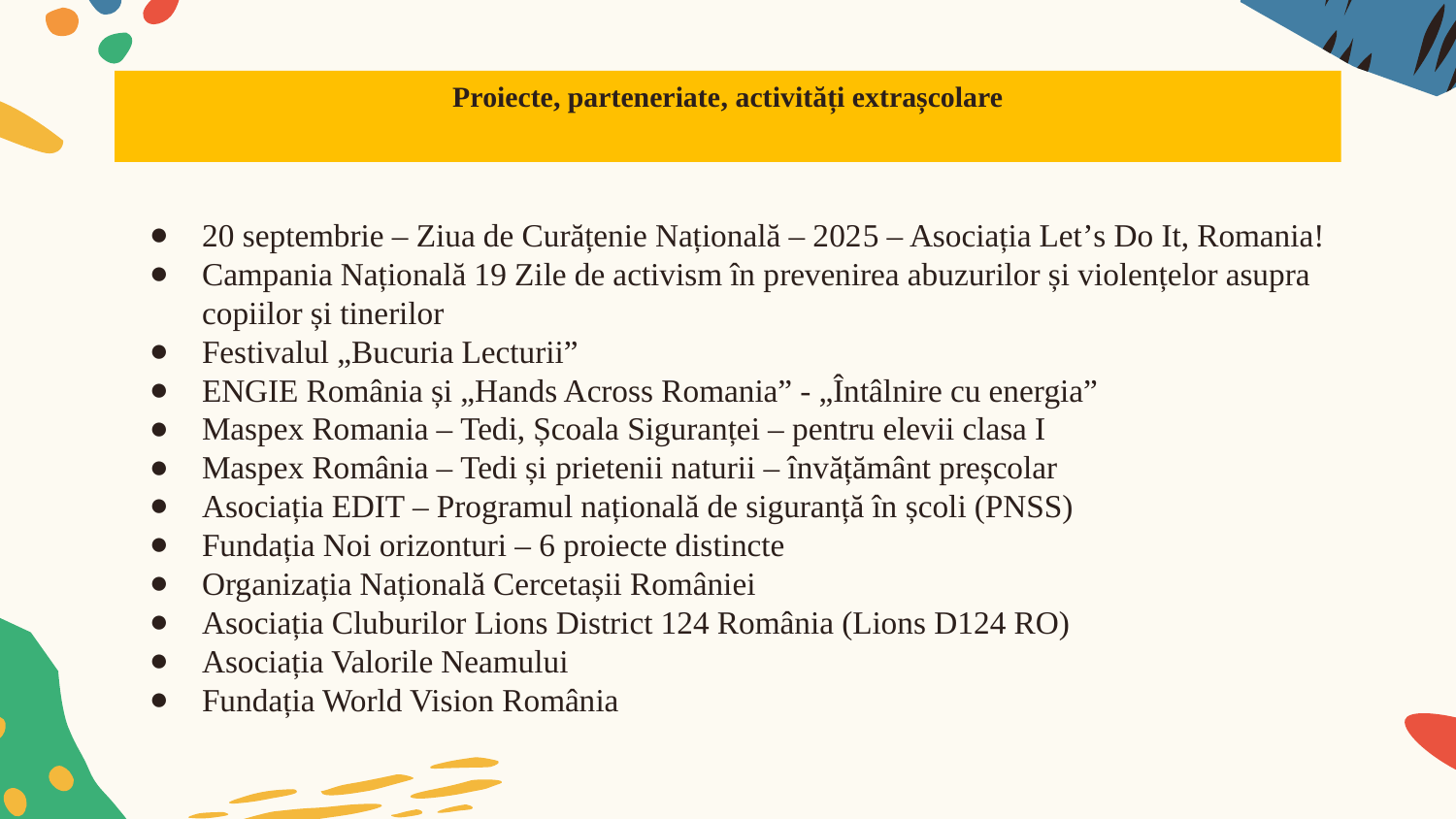

# Proiecte, parteneriate, activități extrașcolare
20 septembrie – Ziua de Curățenie Națională – 2025 – Asociația Let’s Do It, Romania!
Campania Națională 19 Zile de activism în prevenirea abuzurilor și violențelor asupra copiilor și tinerilor
Festivalul „Bucuria Lecturii”
ENGIE România și „Hands Across Romania” - „Întâlnire cu energia”
Maspex Romania – Tedi, Școala Siguranței – pentru elevii clasa I
Maspex România – Tedi și prietenii naturii – învățământ preșcolar
Asociația EDIT – Programul națională de siguranță în școli (PNSS)
Fundația Noi orizonturi – 6 proiecte distincte
Organizația Națională Cercetașii României
Asociația Cluburilor Lions District 124 România (Lions D124 RO)
Asociația Valorile Neamului
Fundația World Vision România